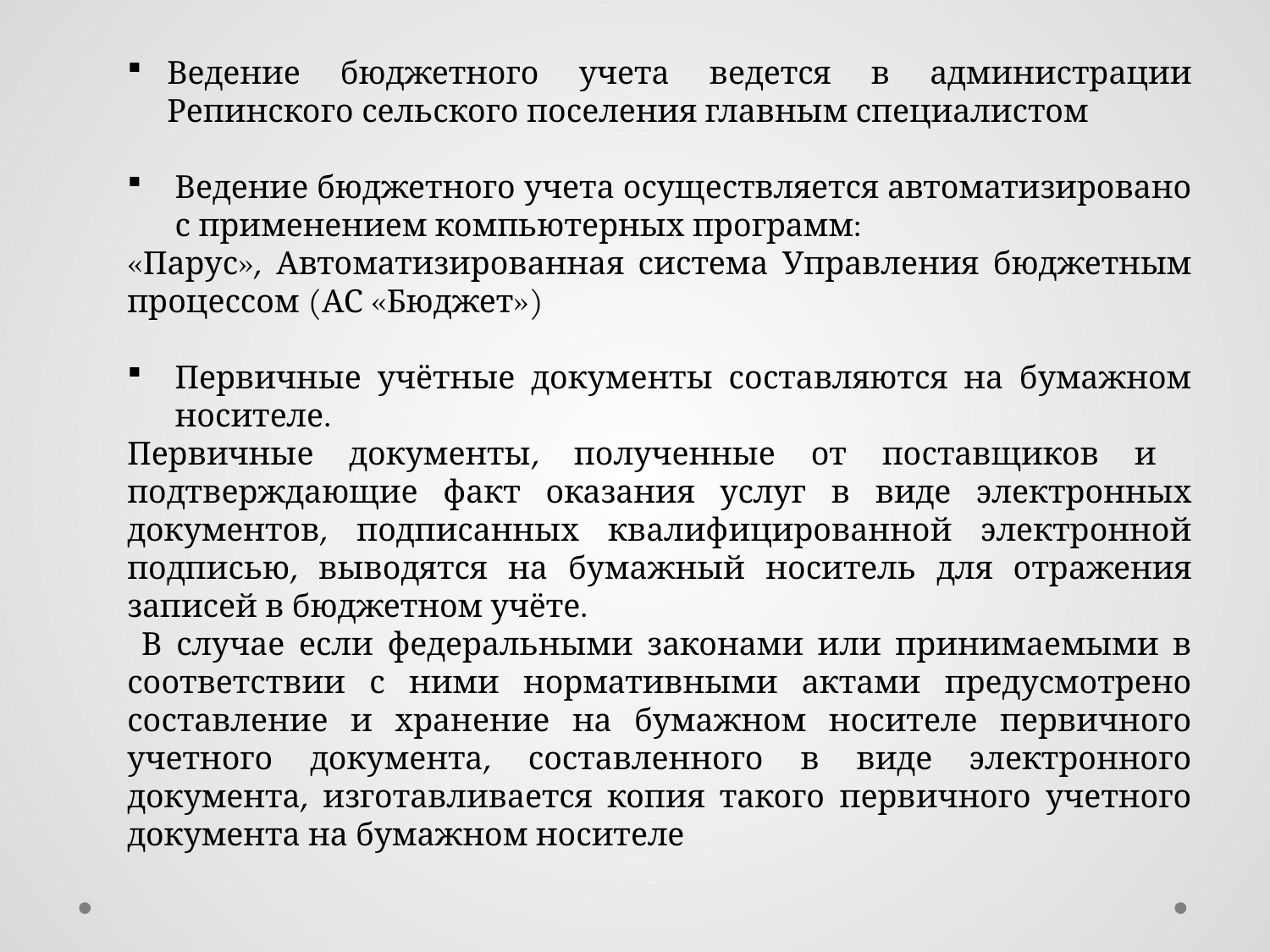

Ведение бюджетного учета ведется в администрации Репинского сельского поселения главным специалистом

Ведение бюджетного учета осуществляется автоматизировано с применением компьютерных программ:
«Парус», Автоматизированная система Управления бюджетным процессом (АС «Бюджет»)

Первичные учётные документы составляются на бумажном носителе.
Первичные документы, полученные от поставщиков и  подтверждающие факт оказания услуг в виде электронных документов, подписанных квалифицированной электронной подписью, выводятся на бумажный носитель для отражения записей в бюджетном учёте.
 В случае если федеральными законами или принимаемыми в соответствии с ними нормативными актами предусмотрено составление и хранение на бумажном носителе первичного учетного документа, составленного в виде электронного документа, изготавливается копия такого первичного учетного документа на бумажном носителе